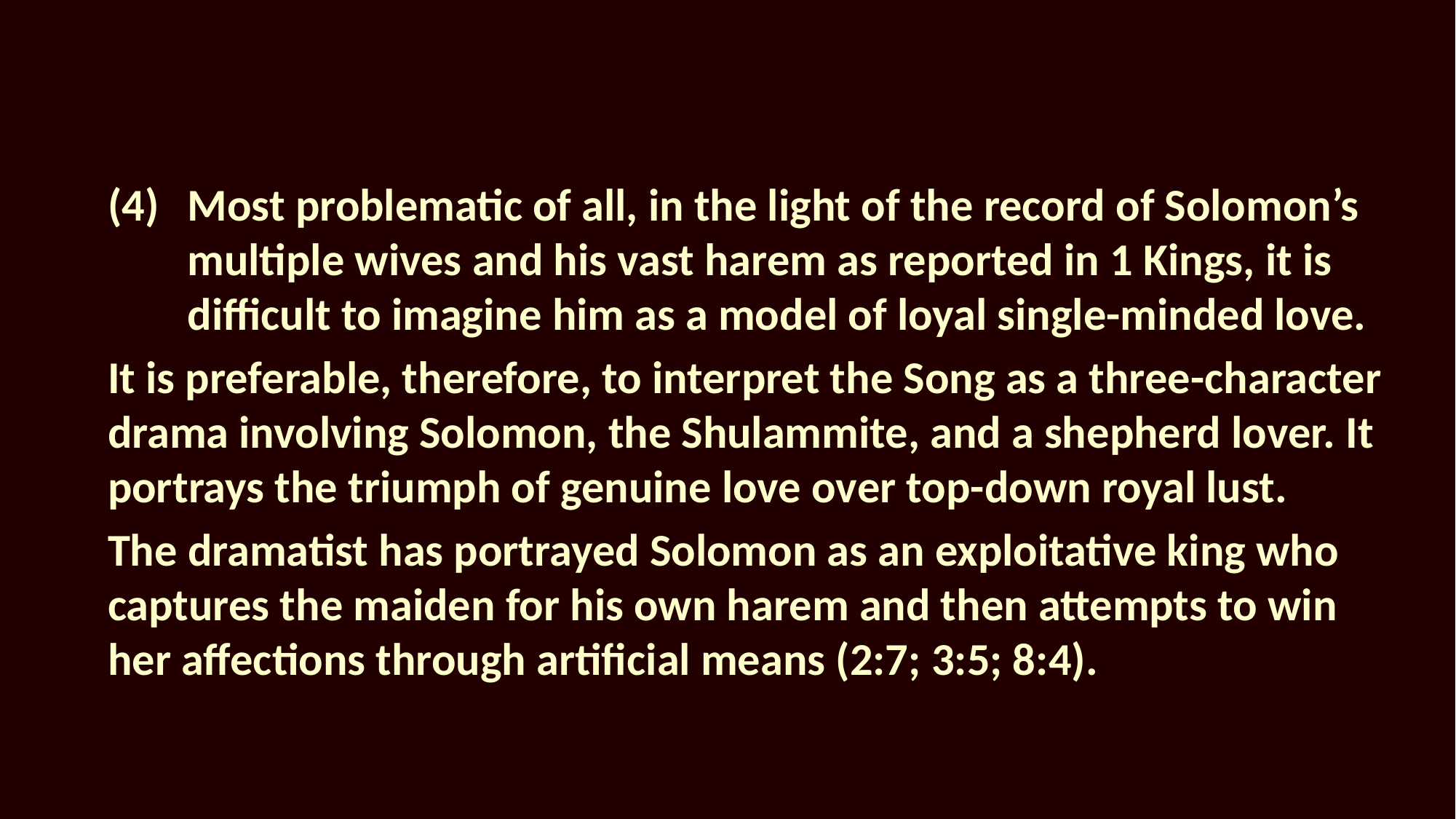

Most problematic of all, in the light of the record of Solomon’s multiple wives and his vast harem as reported in 1 Kings, it is difficult to imagine him as a model of loyal single-minded love.
It is preferable, therefore, to interpret the Song as a three-character drama involving Solomon, the Shulammite, and a shepherd lover. It portrays the triumph of genuine love over top-down royal lust.
The dramatist has portrayed Solomon as an exploitative king who captures the maiden for his own harem and then attempts to win her affections through artificial means (2:7; 3:5; 8:4).